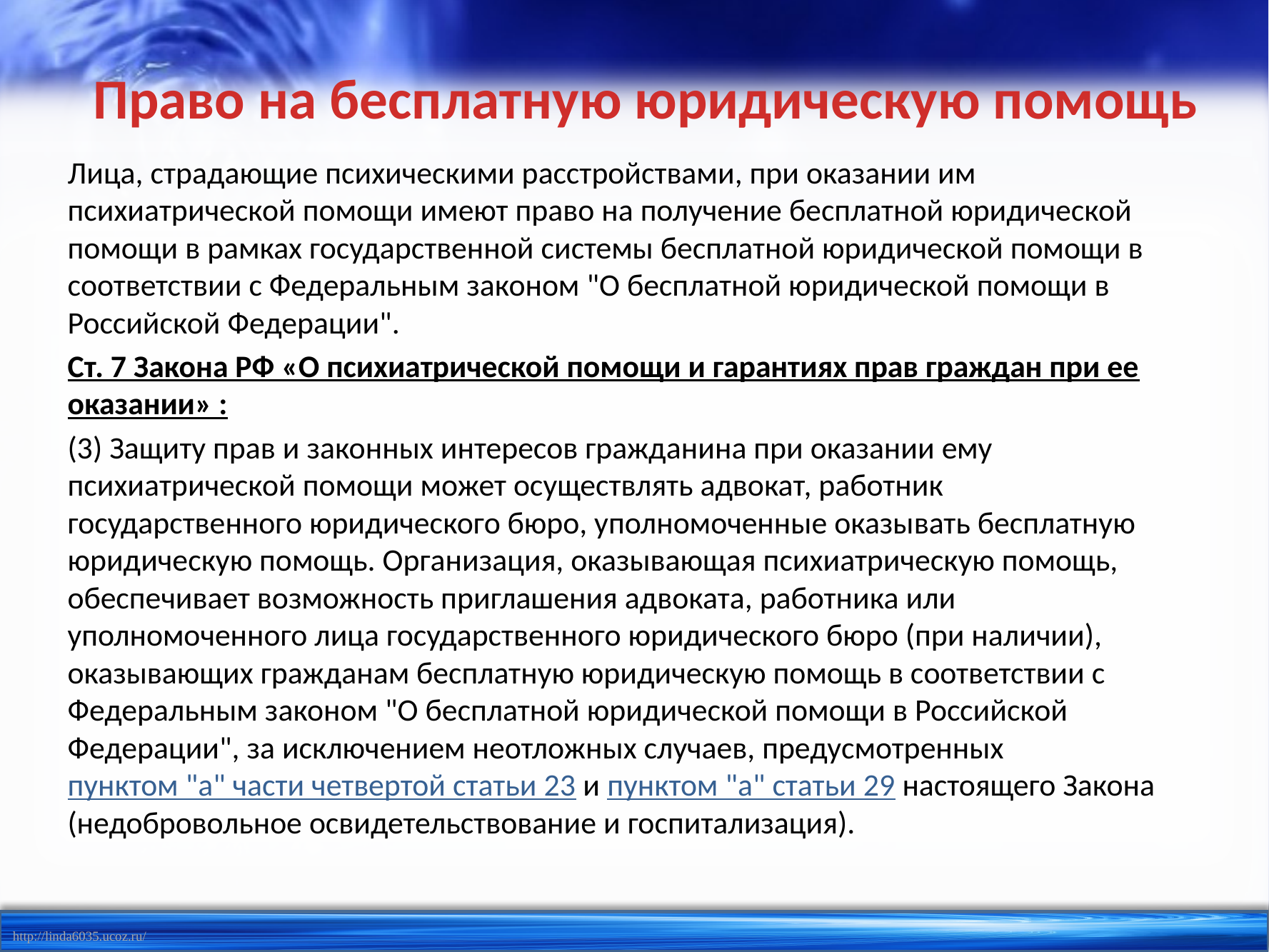

# Право на бесплатную юридическую помощь
Лица, страдающие психическими расстройствами, при оказании им психиатрической помощи имеют право на получение бесплатной юридической помощи в рамках государственной системы бесплатной юридической помощи в соответствии с Федеральным законом "О бесплатной юридической помощи в Российской Федерации".
Ст. 7 Закона РФ «О психиатрической помощи и гарантиях прав граждан при ее оказании» :
(3) Защиту прав и законных интересов гражданина при оказании ему психиатрической помощи может осуществлять адвокат, работник государственного юридического бюро, уполномоченные оказывать бесплатную юридическую помощь. Организация, оказывающая психиатрическую помощь, обеспечивает возможность приглашения адвоката, работника или уполномоченного лица государственного юридического бюро (при наличии), оказывающих гражданам бесплатную юридическую помощь в соответствии с Федеральным законом "О бесплатной юридической помощи в Российской Федерации", за исключением неотложных случаев, предусмотренных пунктом "а" части четвертой статьи 23 и пунктом "а" статьи 29 настоящего Закона (недобровольное освидетельствование и госпитализация).